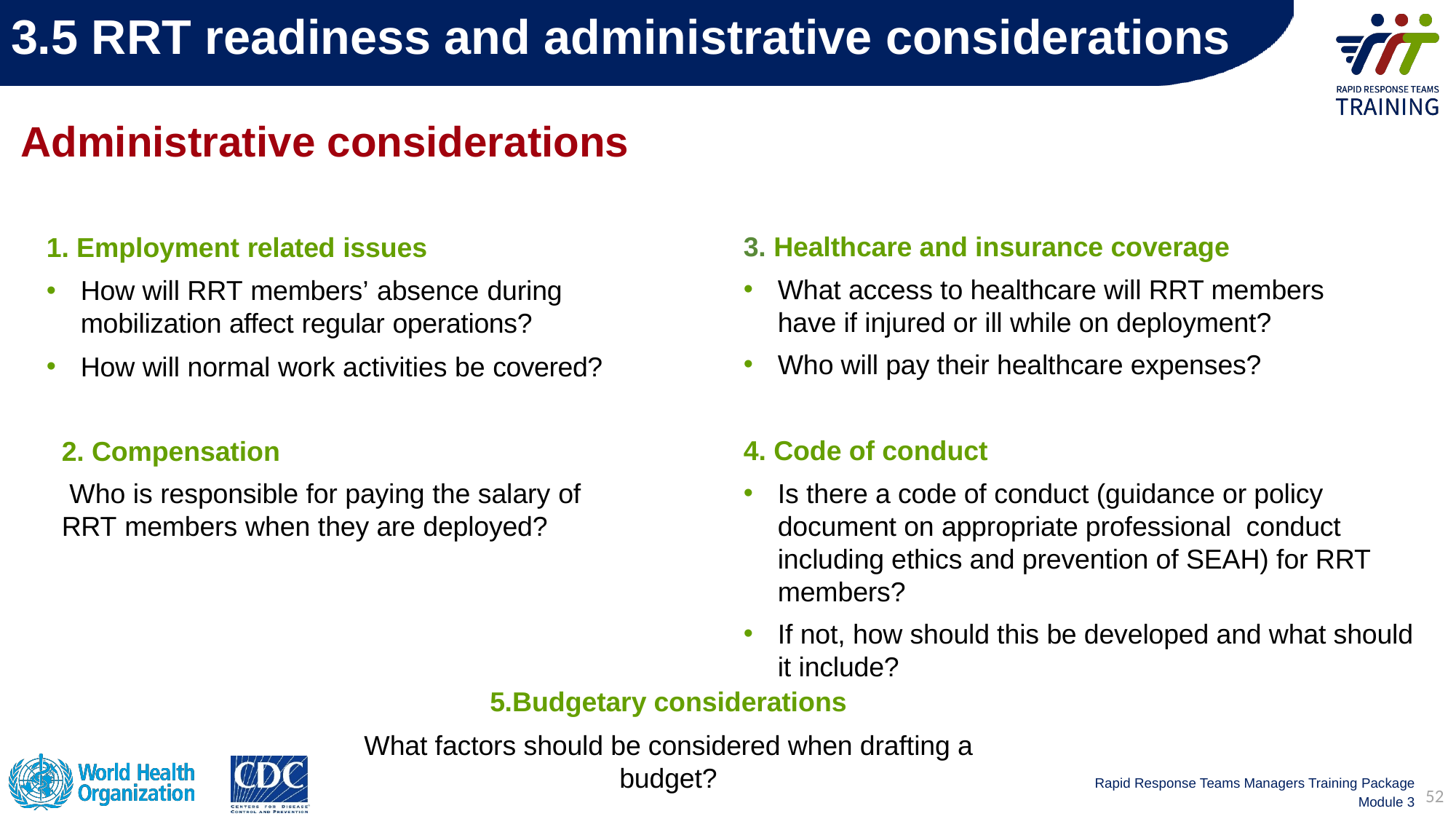

3.5 RRT readiness and administrative considerations
Administrative considerations
3. Healthcare and insurance coverage
What access to healthcare will RRT members have if injured or ill while on deployment?
Who will pay their healthcare expenses?
1. Employment related issues
How will RRT members’ absence during mobilization affect regular operations?
How will normal work activities be covered?
2. Compensation
 Who is responsible for paying the salary of RRT members when they are deployed?
4. Code of conduct
Is there a code of conduct (guidance or policy document on appropriate professional  conduct including ethics and prevention of SEAH) for RRT members?
If not, how should this be developed and what should it include?

5.Budgetary considerations
What factors should be considered when drafting a budget?
52